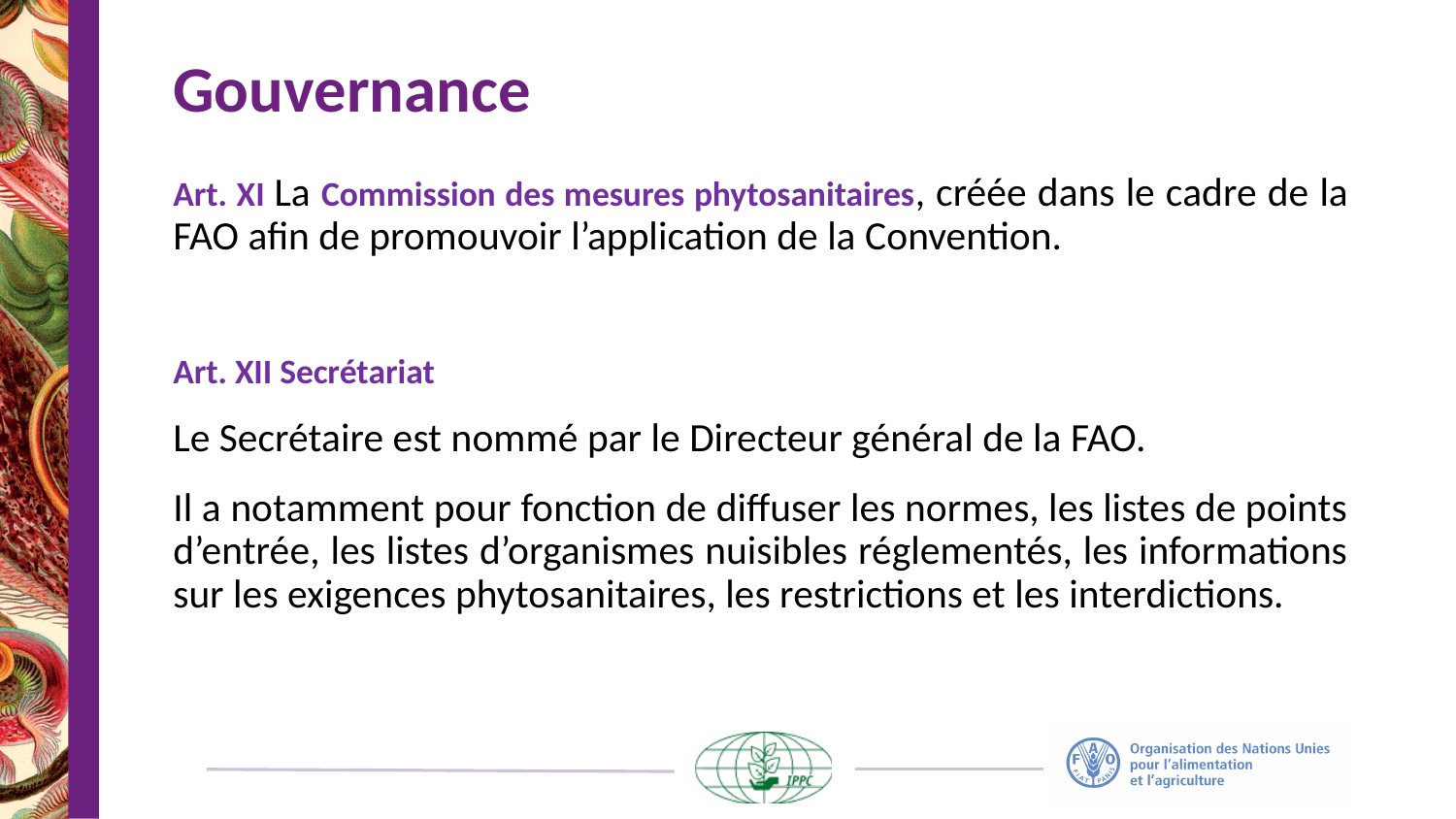

# Gouvernance
Art. XI La Commission des mesures phytosanitaires, créée dans le cadre de la FAO afin de promouvoir l’application de la Convention.

Art. XII Secrétariat
Le Secrétaire est nommé par le Directeur général de la FAO.
Il a notamment pour fonction de diffuser les normes, les listes de points d’entrée, les listes d’organismes nuisibles réglementés, les informations sur les exigences phytosanitaires, les restrictions et les interdictions.